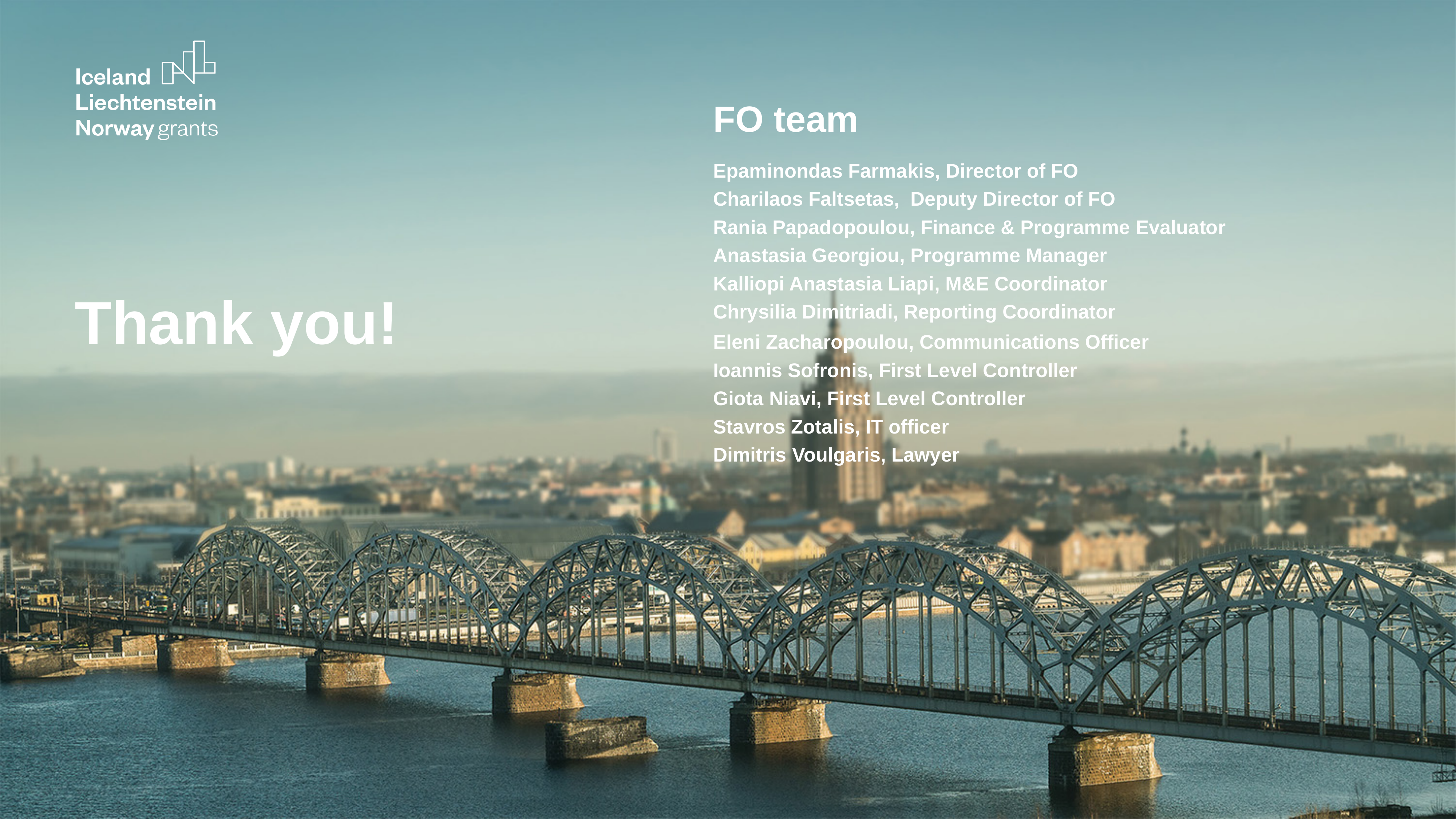

FO team
Epaminondas Farmakis, Director of FO
Charilaos Faltsetas,  Deputy Director of FO
Rania Papadopoulou, Finance & Programme Evaluator
Anastasia Georgiou, Programme Manager
Kalliopi Anastasia Liapi, M&E Coordinator
Chrysilia Dimitriadi, Reporting Coordinator

# Thank you!
Eleni Zacharopoulou, Communications Officer
Ioannis Sofronis, First Level Controller
Giota Niavi, First Level Controller
Stavros Zotalis, IT officer
Dimitris Voulgaris, Lawyer